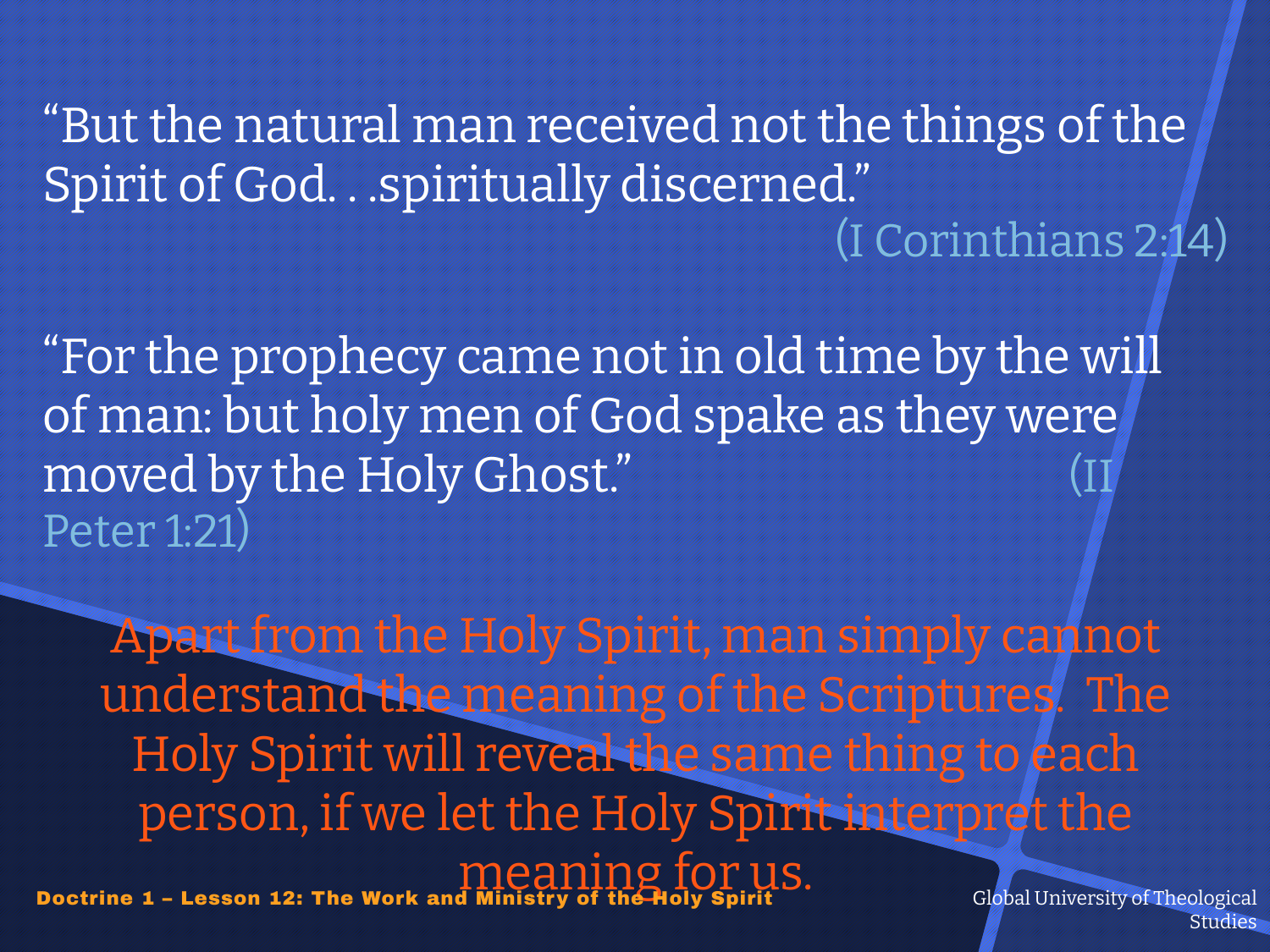

“But the natural man received not the things of the Spirit of God. . .spiritually discerned.”
 (I Corinthians 2:14)
“For the prophecy came not in old time by the will of man: but holy men of God spake as they were moved by the Holy Ghost.”       			 (II Peter 1:21)
Apart from the Holy Spirit, man simply cannot understand the meaning of the Scriptures.  The Holy Spirit will reveal the same thing to each person, if we let the Holy Spirit interpret the meaning for us.
Doctrine 1 – Lesson 12: The Work and Ministry of the Holy Spirit		      Global University of Theological Studies